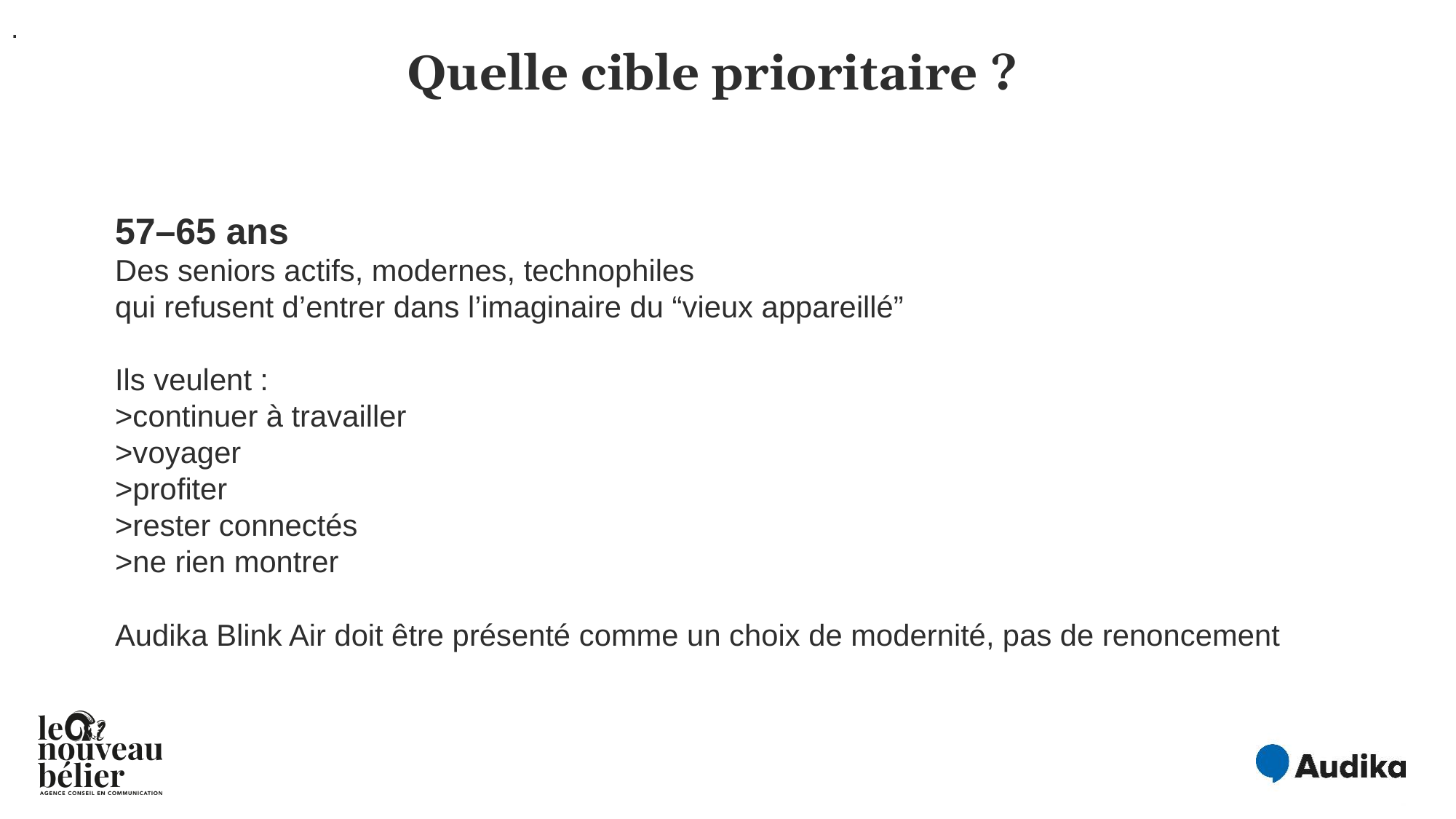

.
Quelle cible prioritaire ?
57–65 ans
Des seniors actifs, modernes, technophiles
qui refusent d’entrer dans l’imaginaire du “vieux appareillé”
Ils veulent :
>continuer à travailler
>voyager
>profiter
>rester connectés
>ne rien montrer
Audika Blink Air doit être présenté comme un choix de modernité, pas de renoncement